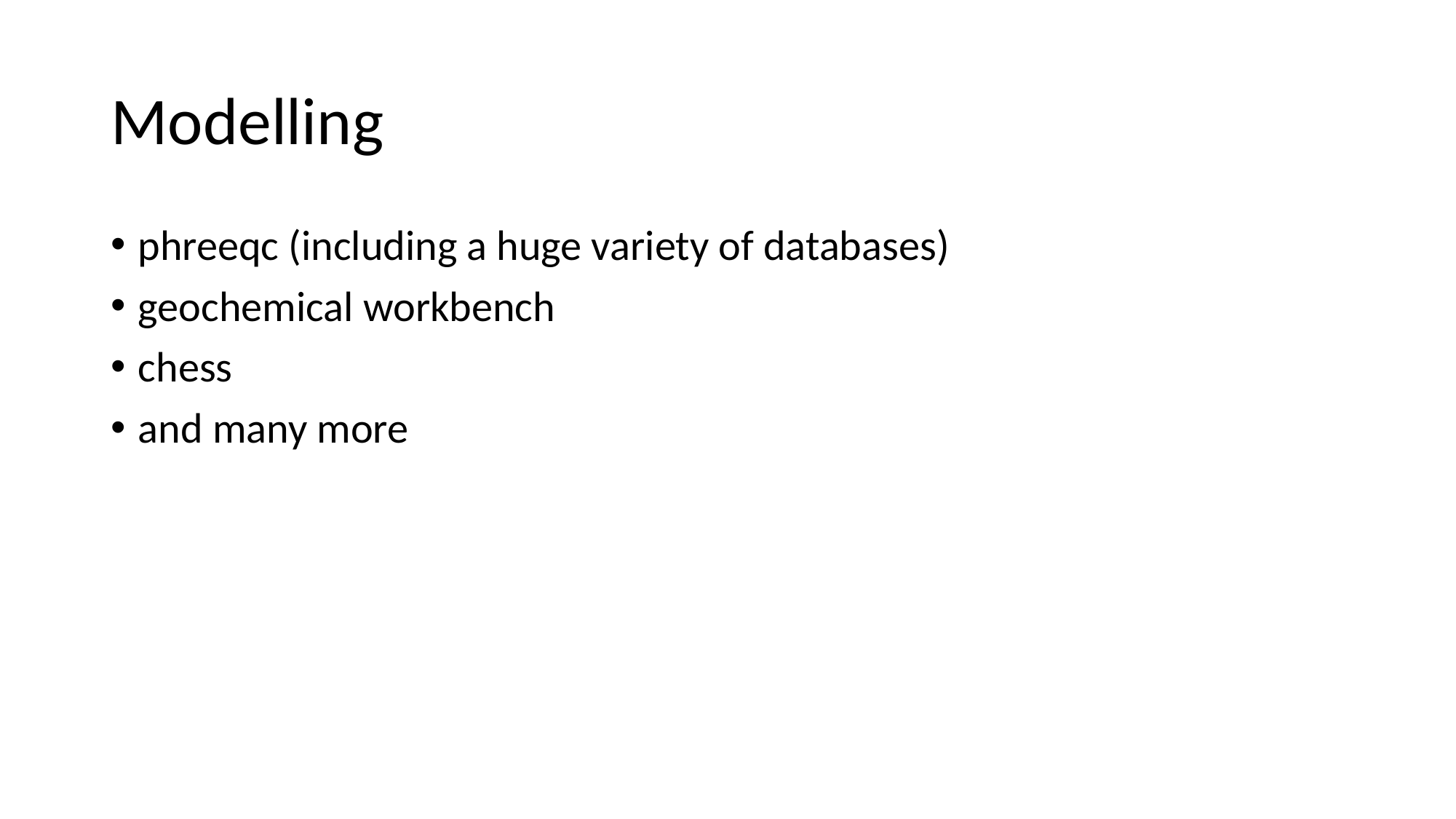

# Modelling
phreeqc (including a huge variety of databases)
geochemical workbench
chess
and many more